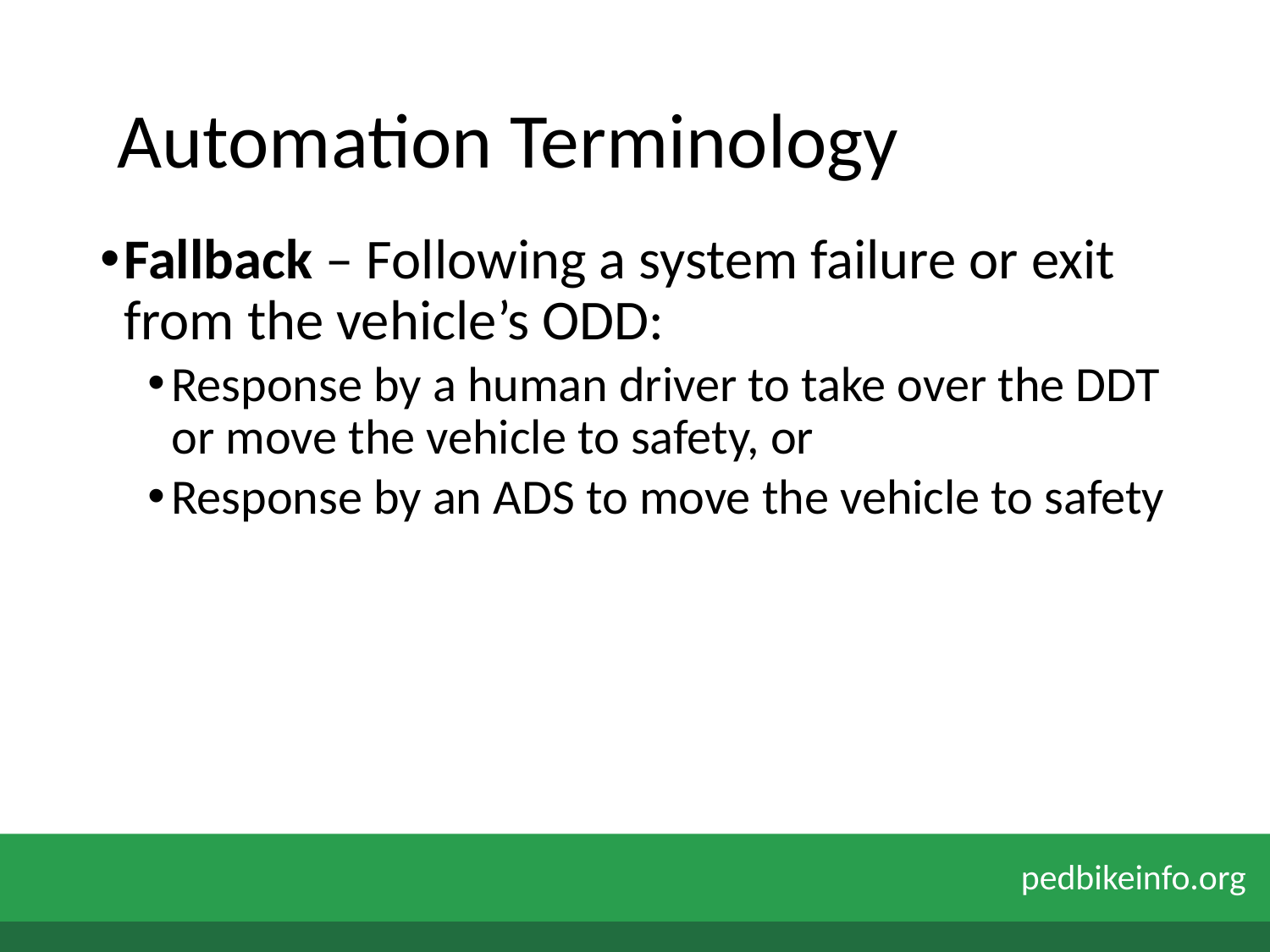

# Automation Terminology
Fallback – Following a system failure or exit from the vehicle’s ODD:
Response by a human driver to take over the DDT or move the vehicle to safety, or
Response by an ADS to move the vehicle to safety